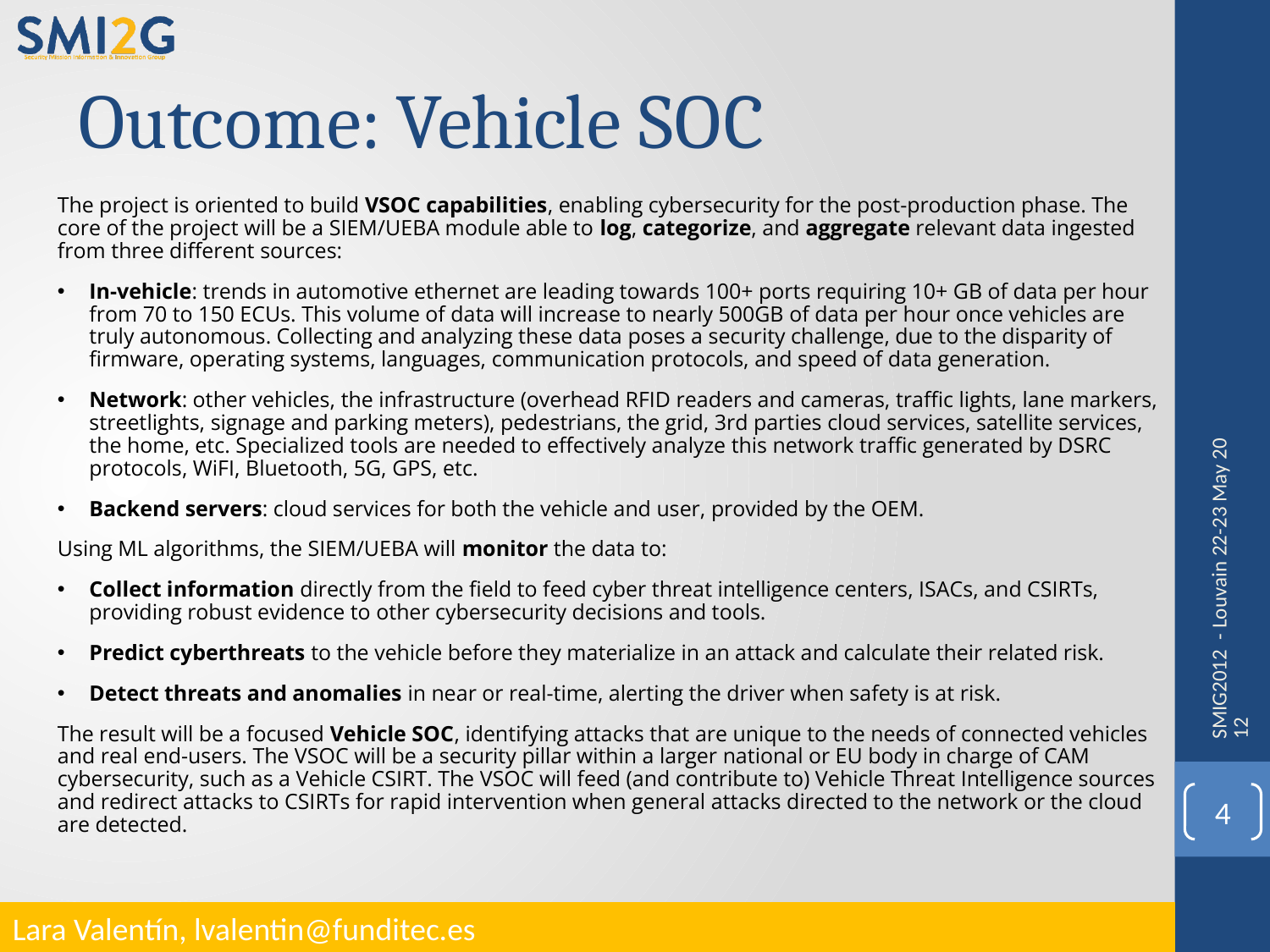

# Outcome: Vehicle SOC
The project is oriented to build VSOC capabilities, enabling cybersecurity for the post-production phase. The core of the project will be a SIEM/UEBA module able to log, categorize, and aggregate relevant data ingested from three different sources:
In-vehicle: trends in automotive ethernet are leading towards 100+ ports requiring 10+ GB of data per hour from 70 to 150 ECUs. This volume of data will increase to nearly 500GB of data per hour once vehicles are truly autonomous. Collecting and analyzing these data poses a security challenge, due to the disparity of firmware, operating systems, languages, communication protocols, and speed of data generation.
Network: other vehicles, the infrastructure (overhead RFID readers and cameras, traffic lights, lane markers, streetlights, signage and parking meters), pedestrians, the grid, 3rd parties cloud services, satellite services, the home, etc. Specialized tools are needed to effectively analyze this network traffic generated by DSRC protocols, WiFI, Bluetooth, 5G, GPS, etc.
Backend servers: cloud services for both the vehicle and user, provided by the OEM.
Using ML algorithms, the SIEM/UEBA will monitor the data to:
Collect information directly from the field to feed cyber threat intelligence centers, ISACs, and CSIRTs, providing robust evidence to other cybersecurity decisions and tools.
Predict cyberthreats to the vehicle before they materialize in an attack and calculate their related risk.
Detect threats and anomalies in near or real-time, alerting the driver when safety is at risk.
The result will be a focused Vehicle SOC, identifying attacks that are unique to the needs of connected vehicles and real end-users. The VSOC will be a security pillar within a larger national or EU body in charge of CAM cybersecurity, such as a Vehicle CSIRT. The VSOC will feed (and contribute to) Vehicle Threat Intelligence sources and redirect attacks to CSIRTs for rapid intervention when general attacks directed to the network or the cloud are detected.

SMIG2012  - Louvain 22-23 May 2012
4
Lara Valentín, lvalentin@funditec.es